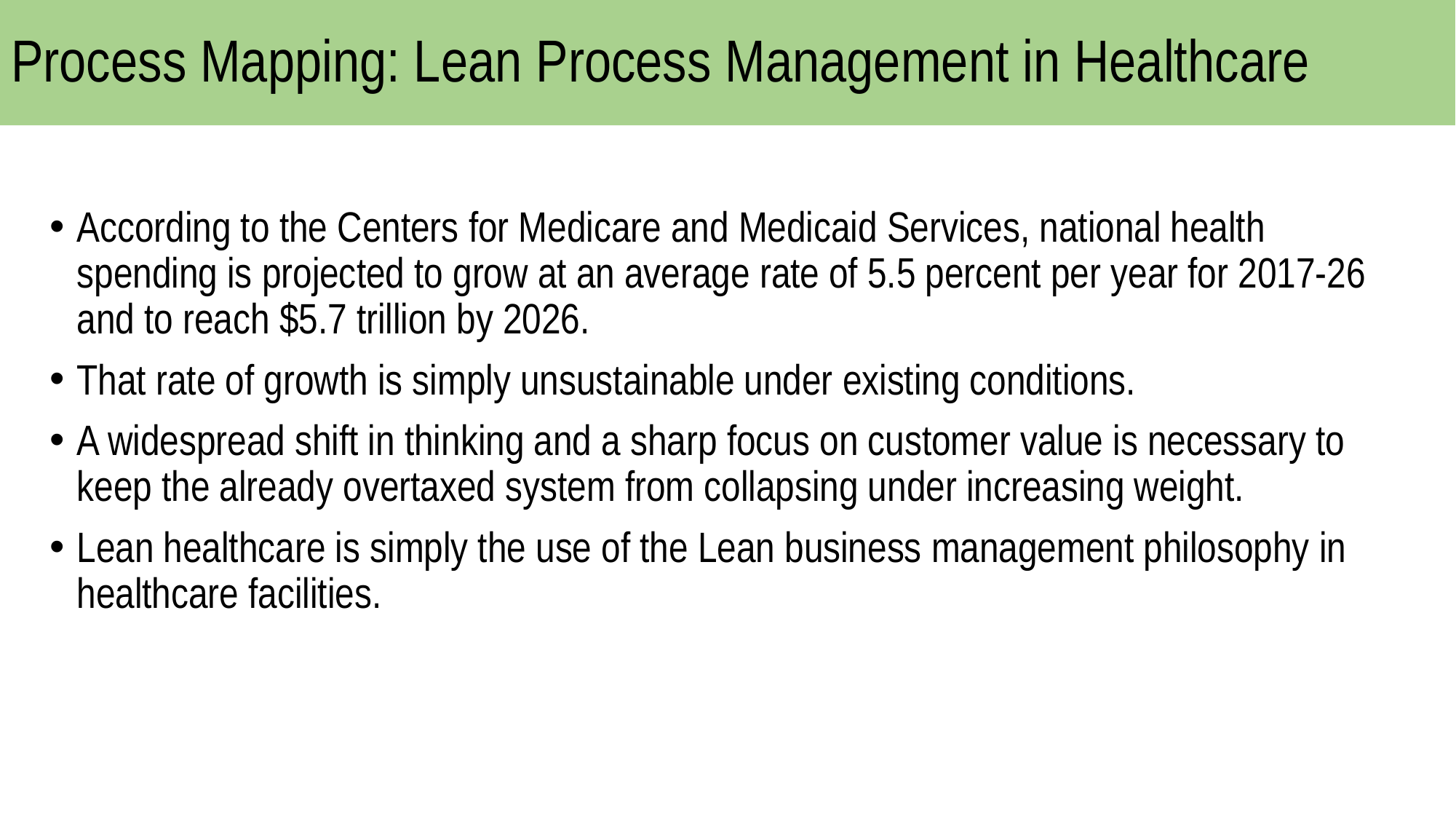

# Process Mapping: Lean Process Management in Healthcare
According to the Centers for Medicare and Medicaid Services, national health spending is projected to grow at an average rate of 5.5 percent per year for 2017-26 and to reach $5.7 trillion by 2026.
That rate of growth is simply unsustainable under existing conditions.
A widespread shift in thinking and a sharp focus on customer value is necessary to keep the already overtaxed system from collapsing under increasing weight.
Lean healthcare is simply the use of the Lean business management philosophy in healthcare facilities.